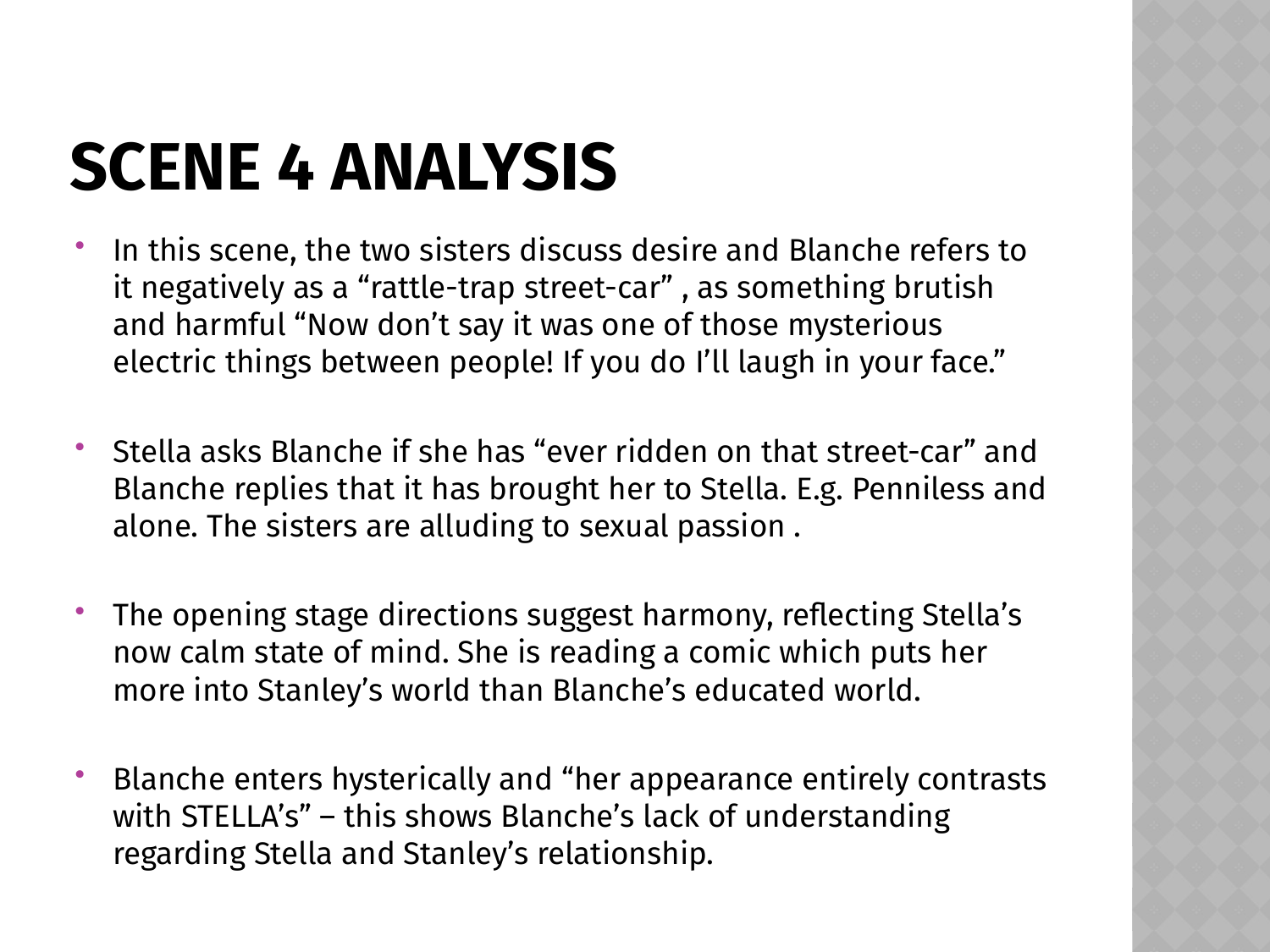

# Scene 4 analysis
In this scene, the two sisters discuss desire and Blanche refers to it negatively as a “rattle-trap street-car” , as something brutish and harmful “Now don’t say it was one of those mysterious electric things between people! If you do I’ll laugh in your face.”

Stella asks Blanche if she has “ever ridden on that street-car” and Blanche replies that it has brought her to Stella. E.g. Penniless and alone. The sisters are alluding to sexual passion .

The opening stage directions suggest harmony, reflecting Stella’s now calm state of mind. She is reading a comic which puts her more into Stanley’s world than Blanche’s educated world.

Blanche enters hysterically and “her appearance entirely contrasts with STELLA’s” – this shows Blanche’s lack of understanding regarding Stella and Stanley’s relationship.